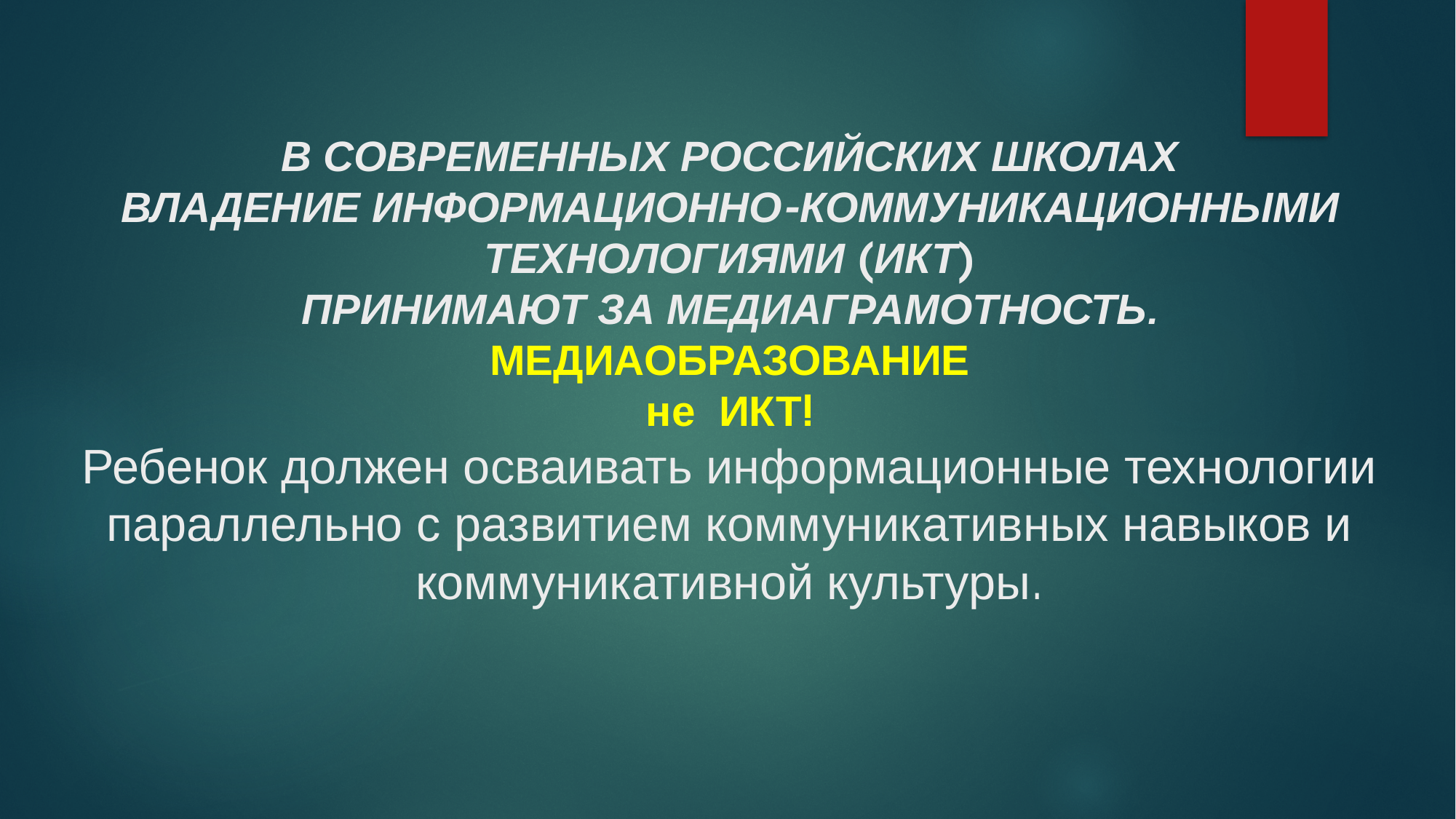

# В СОВРЕМЕННЫХ РОССИЙСКИХ ШКОЛАХ ВЛАДЕНИЕ ИНФОРМАЦИОННО-КОММУНИКАЦИОННЫМИ ТЕХНОЛОГИЯМИ (ИКТ) ПРИНИМАЮТ ЗА МЕДИАГРАМОТНОСТЬ. МЕДИАОБРАЗОВАНИЕ не  ИКТ! Ребенок должен осваивать информационные технологии параллельно с развитием коммуникативных навыков и коммуникативной культуры.